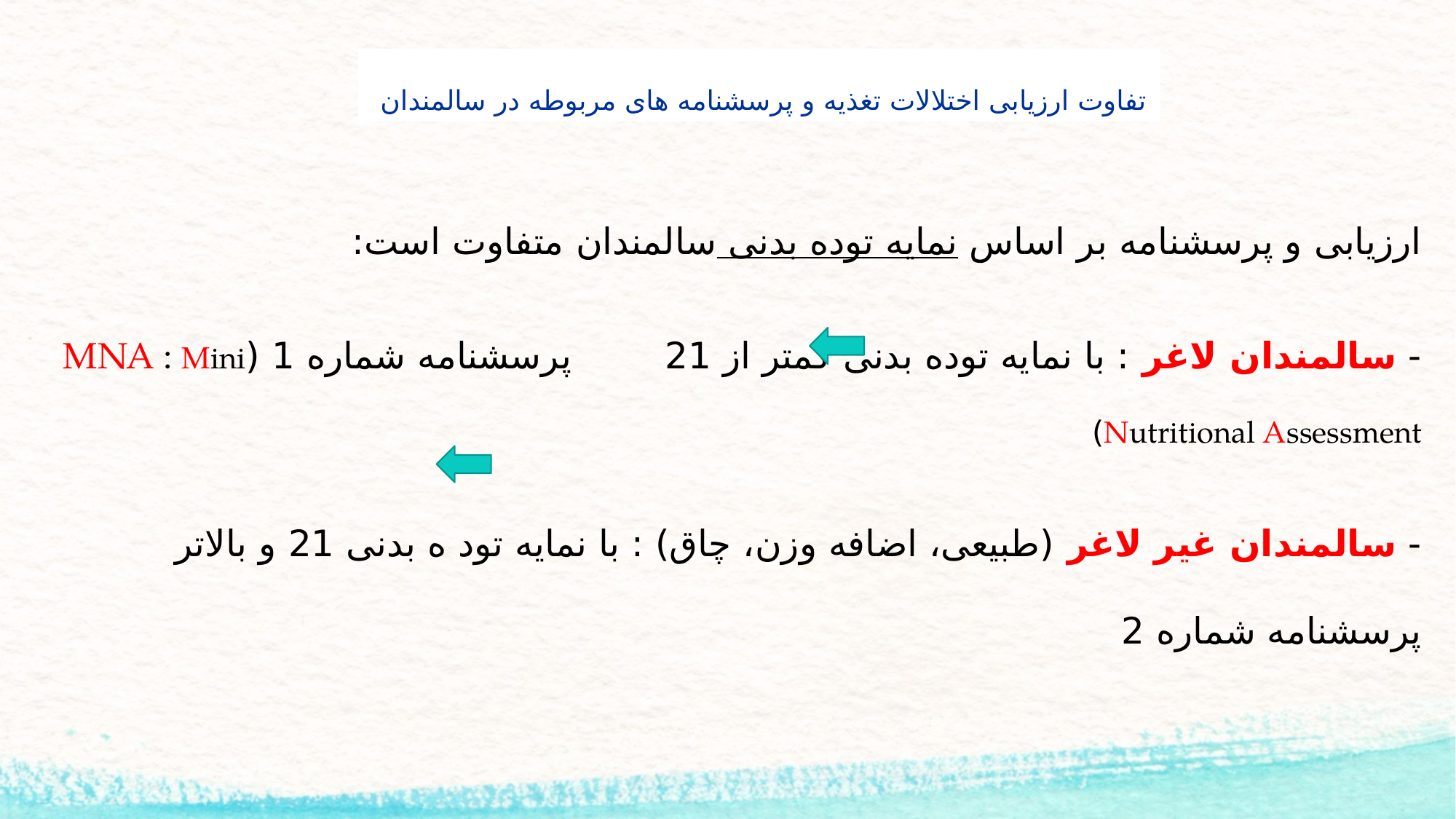

# تفاوت ارزیابی اختلالات تغذیه و پرسشنامه های مربوطه در سالمندان
ارزیابی و پرسشنامه بر اساس نمایه توده بدنی سالمندان متفاوت است:
- سالمندان لاغر : با نمایه توده بدنی کمتر از 21        پرسشنامه شماره 1 (MNA : Mini Nutritional Assessment)
- سالمندان غیر لاغر (طبیعی، اضافه وزن، چاق) : با نمایه تود ه بدنی 21 و بالاتر            پرسشنامه شماره 2